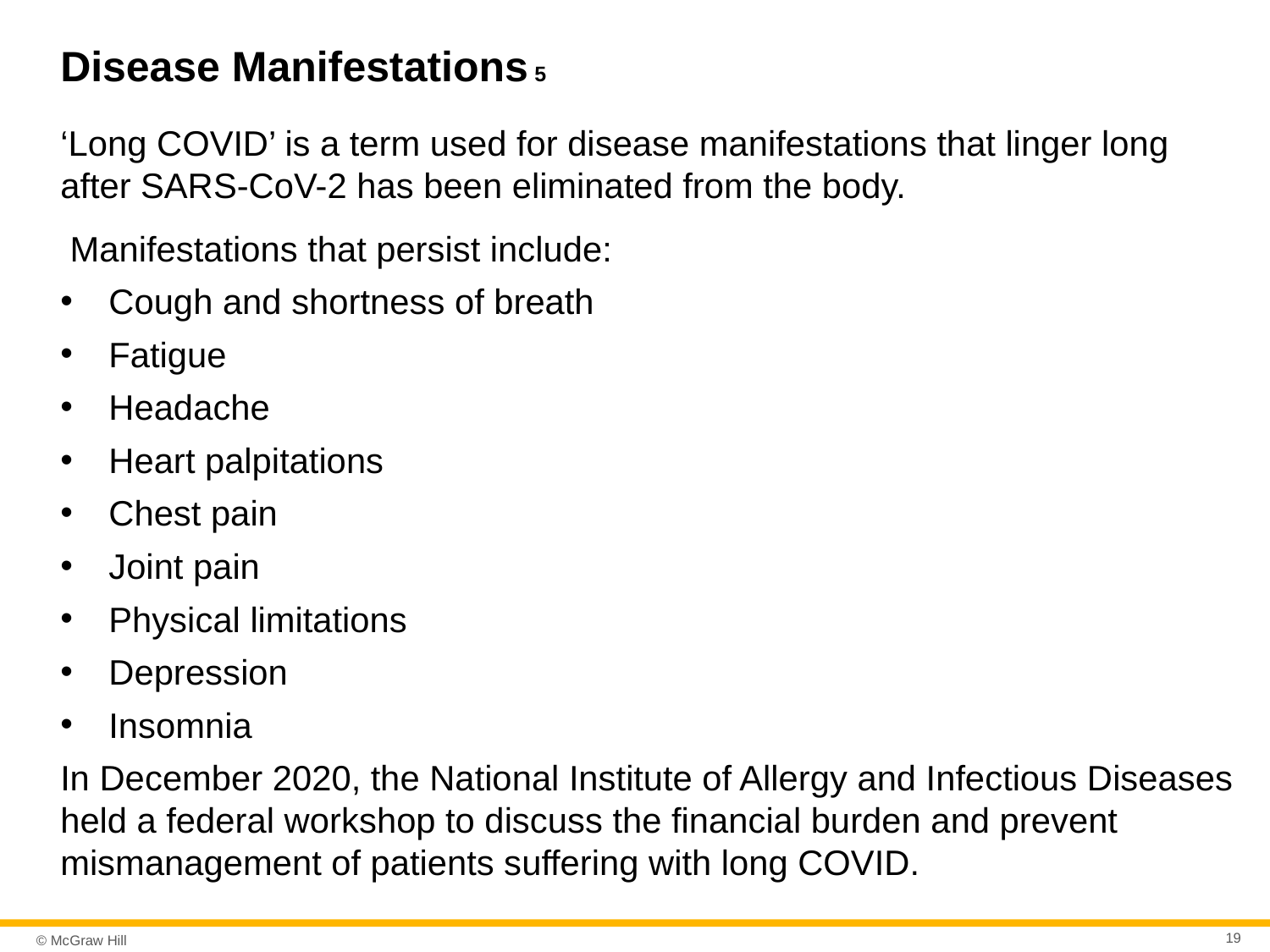

# Disease Manifestations 5
‘Long COVID’ is a term used for disease manifestations that linger long after SARS-CoV-2 has been eliminated from the body.
 Manifestations that persist include:
Cough and shortness of breath
Fatigue
Headache
Heart palpitations
Chest pain
Joint pain
Physical limitations
Depression
Insomnia
In December 2020, the National Institute of Allergy and Infectious Diseases held a federal workshop to discuss the financial burden and prevent mismanagement of patients suffering with long COVID.